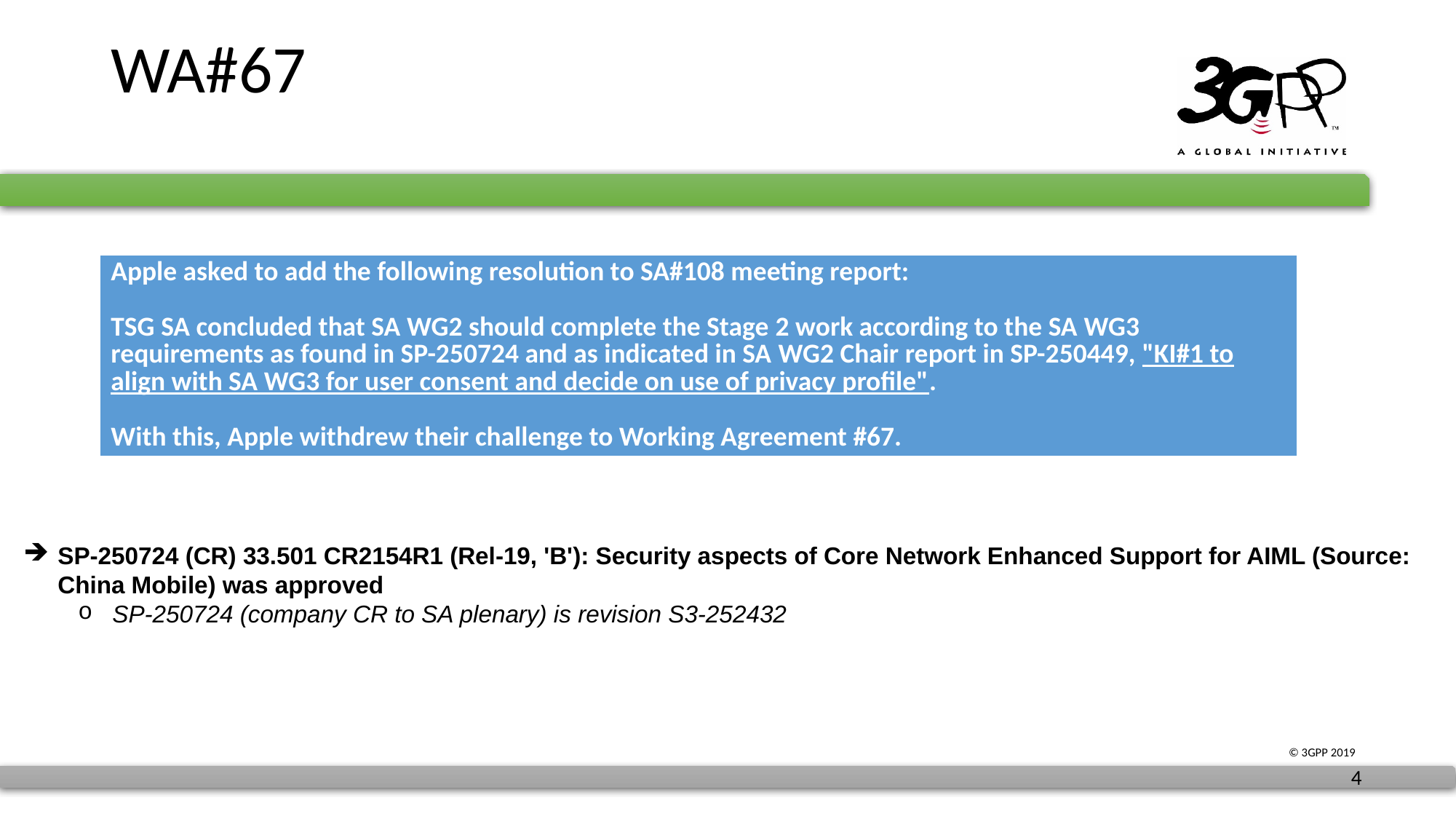

# WA#67
| Apple asked to add the following resolution to SA#108 meeting report: TSG SA concluded that SA WG2 should complete the Stage 2 work according to the SA WG3 requirements as found in SP-250724 and as indicated in SA WG2 Chair report in SP-250449, "KI#1 to align with SA WG3 for user consent and decide on use of privacy profile". With this, Apple withdrew their challenge to Working Agreement #67. |
| --- |
SP-250724 (CR) 33.501 CR2154R1 (Rel-19, 'B'): Security aspects of Core Network Enhanced Support for AIML (Source: China Mobile) was approved
SP-250724 (company CR to SA plenary) is revision S3-252432